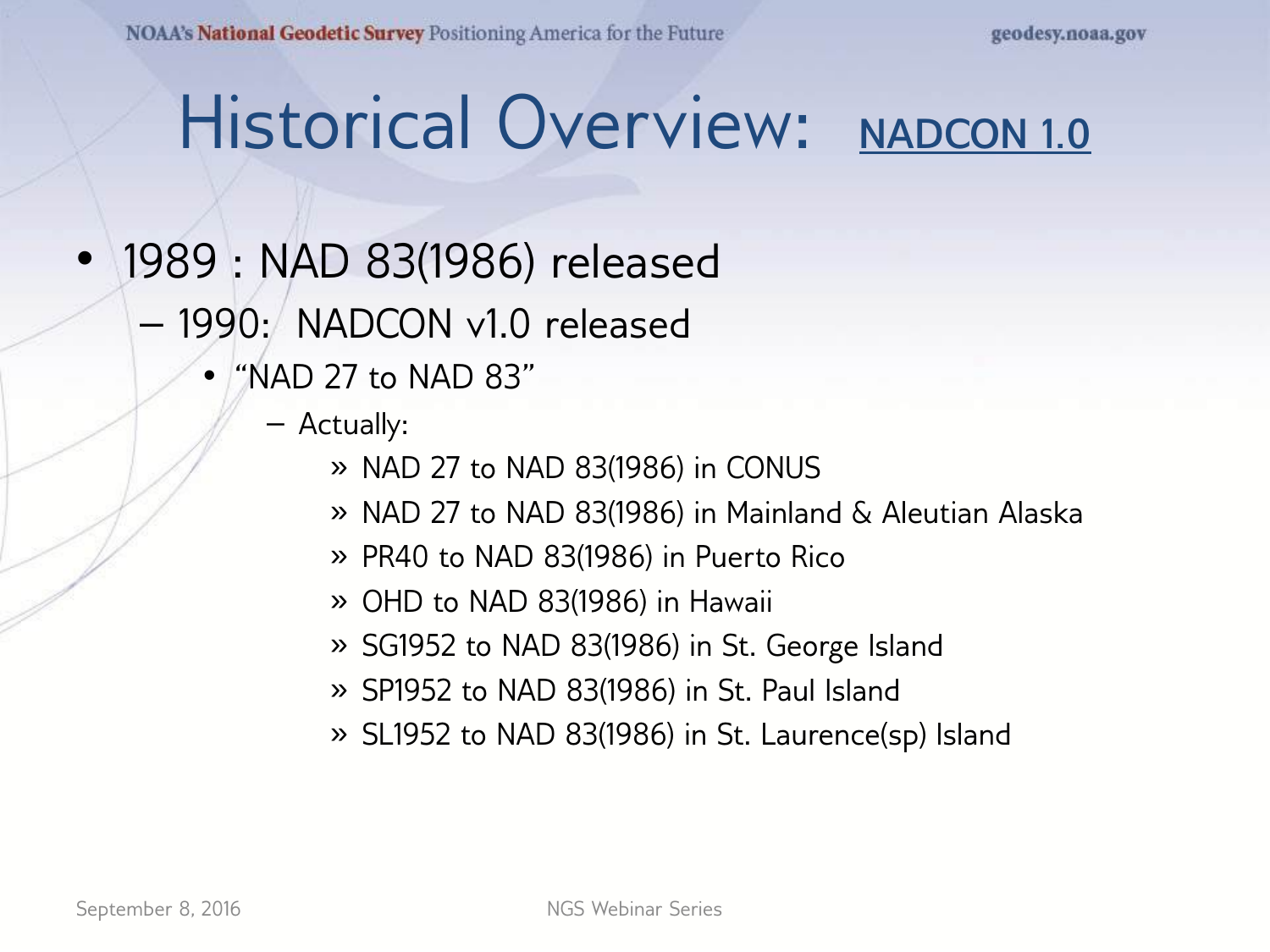

# Historical Overview:  NADCON 1.0
1989 : NAD 83(1986) released
1990:  NADCON v1.0 released
“NAD 27 to NAD 83”
Actually:
NAD 27 to NAD 83(1986) in CONUS
NAD 27 to NAD 83(1986) in Mainland & Aleutian Alaska
PR40 to NAD 83(1986) in Puerto Rico
OHD to NAD 83(1986) in Hawaii
SG1952 to NAD 83(1986) in St. George Island
SP1952 to NAD 83(1986) in St. Paul Island
SL1952 to NAD 83(1986) in St. Laurence(sp) Island

September 8, 2016
NGS Webinar Series